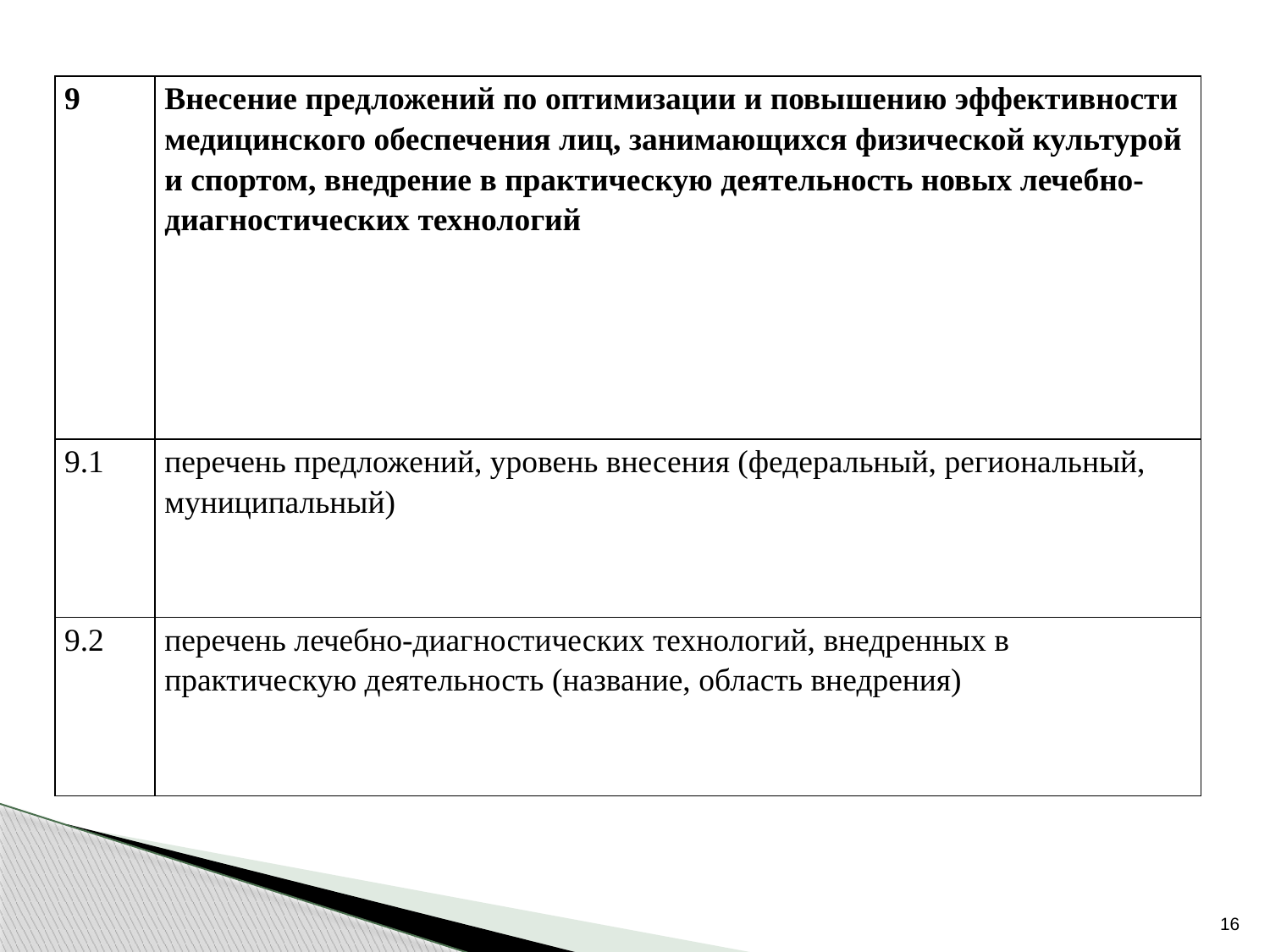

| 9 | Внесение предложений по оптимизации и повышению эффективности медицинского обеспечения лиц, занимающихся физической культурой и спортом, внедрение в практическую деятельность новых лечебно-диагностических технологий |
| --- | --- |
| 9.1 | перечень предложений, уровень внесения (федеральный, региональный, муниципальный) |
| 9.2 | перечень лечебно-диагностических технологий, внедренных в практическую деятельность (название, область внедрения) |
16